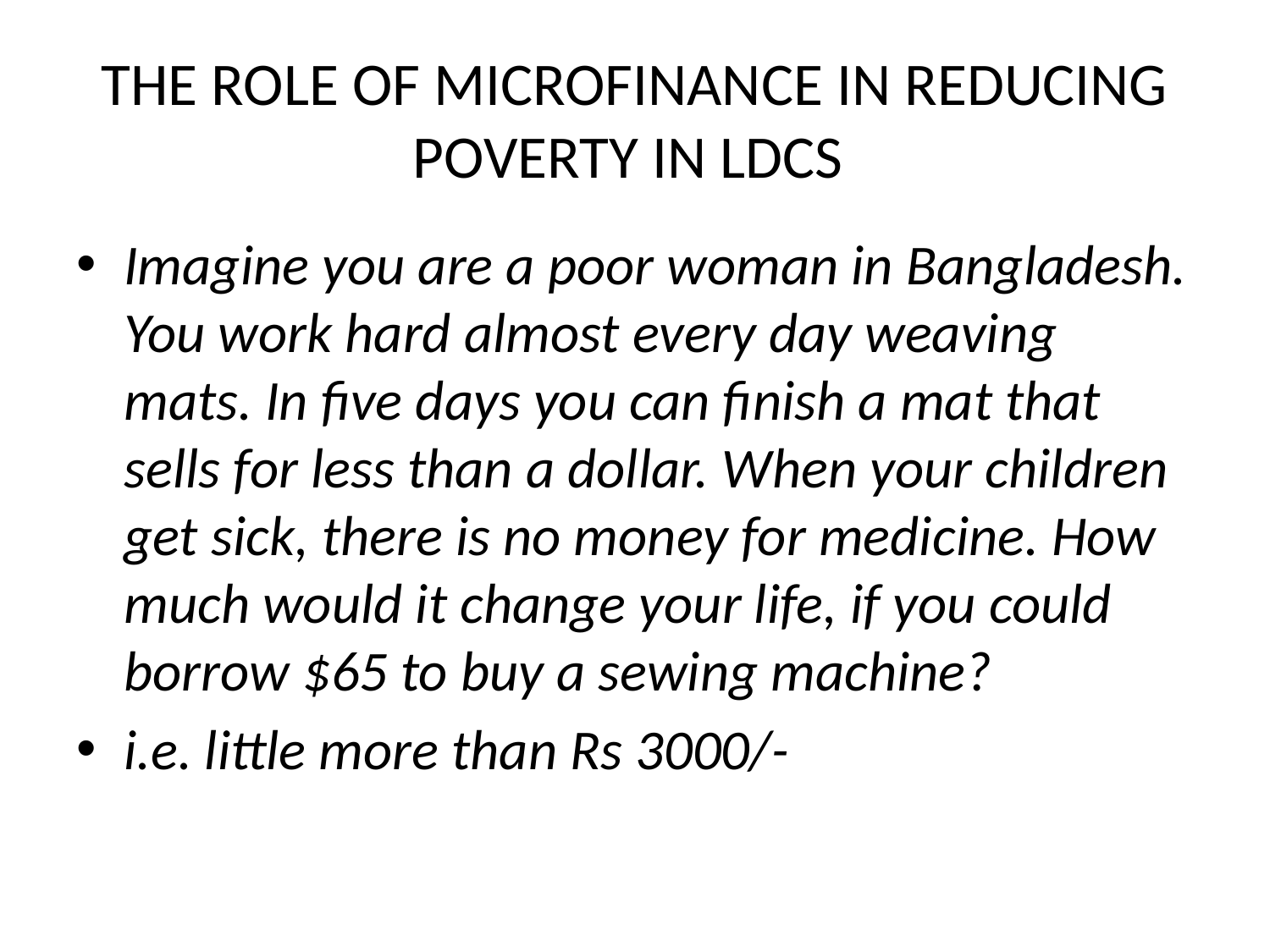

# THE ROLE OF MICROFINANCE IN REDUCING POVERTY IN LDCS
Imagine you are a poor woman in Bangladesh. You work hard almost every day weaving mats. In five days you can finish a mat that sells for less than a dollar. When your children get sick, there is no money for medicine. How much would it change your life, if you could borrow $65 to buy a sewing machine?
i.e. little more than Rs 3000/-